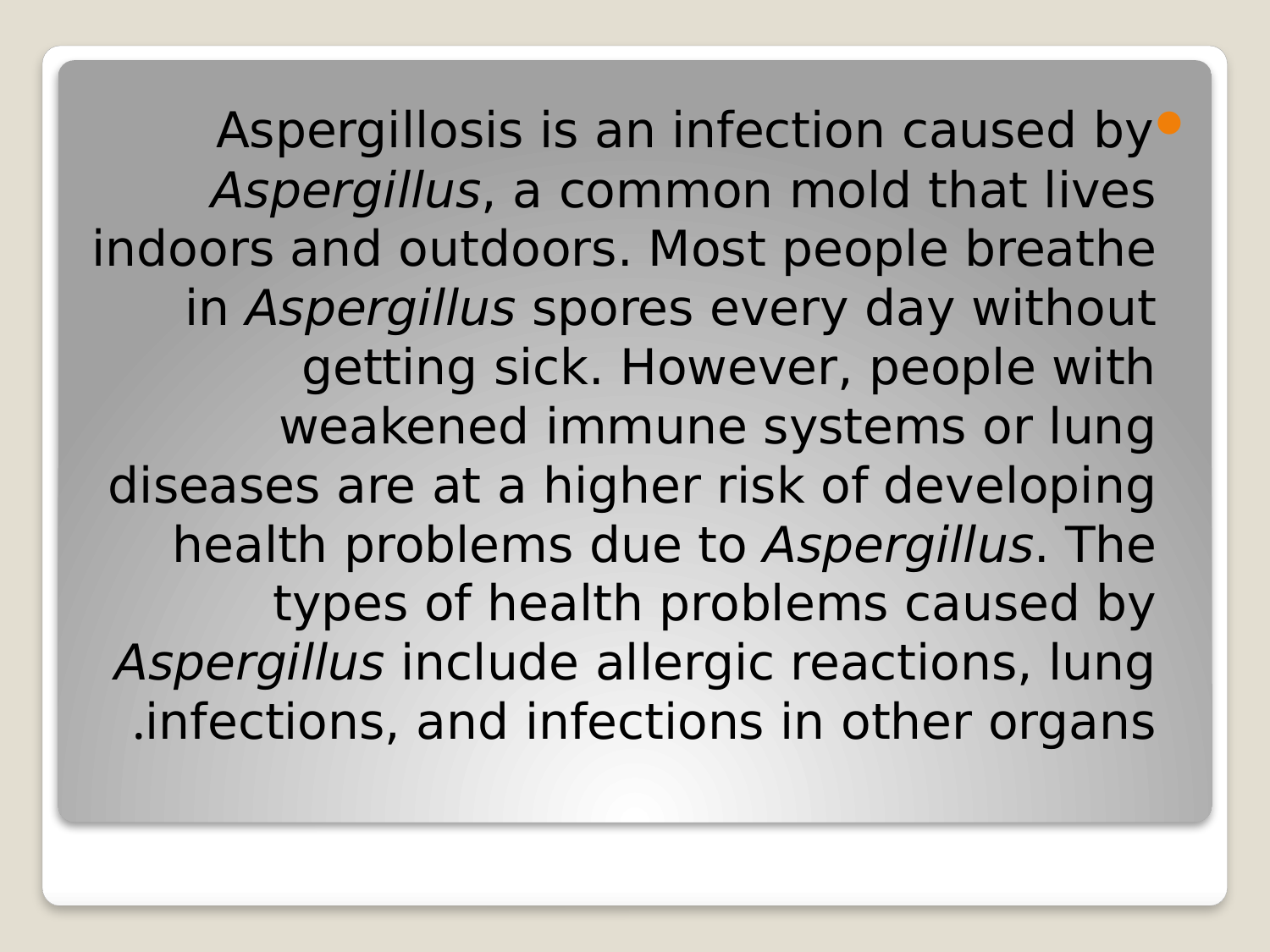

Aspergillosis is an infection caused by Aspergillus, a common mold that lives indoors and outdoors. Most people breathe in Aspergillus spores every day without getting sick. However, people with weakened immune systems or lung diseases are at a higher risk of developing health problems due to Aspergillus. The types of health problems caused by Aspergillus include allergic reactions, lung infections, and infections in other organs.